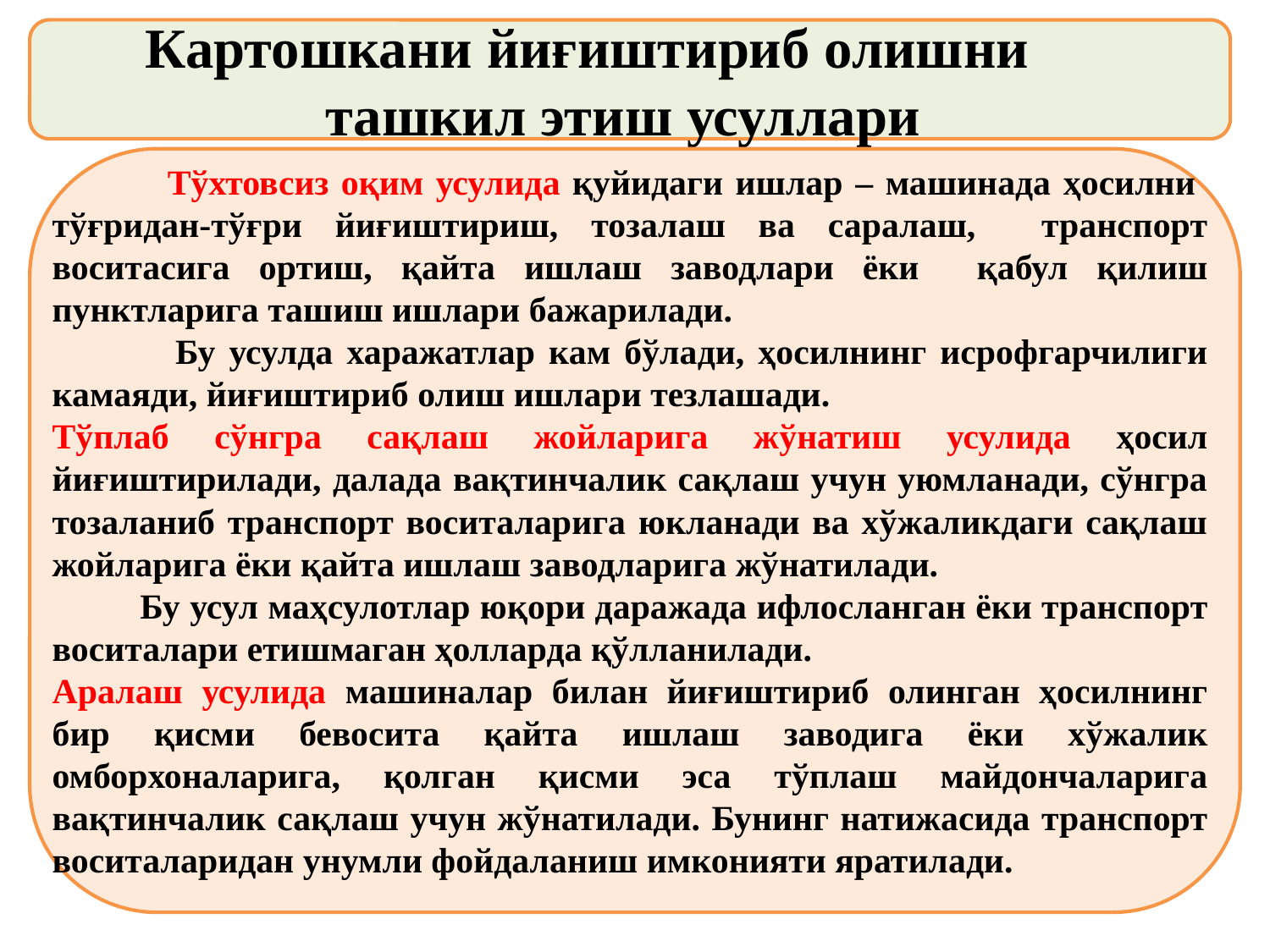

Картошкани йиғиштириб олишни       ташкил этиш усуллари

           Тўхтовсиз оқим усулида қуйидаги ишлар – машинада ҳосилни  тўғридан-тўғри йиғиштириш, тозалаш ва саралаш,  транспорт воситасига ортиш, қайта ишлаш заводлари ёки  қабул қилиш пунктларига ташиш ишлари бажарилади.
         Бу усулда харажатлар кам бўлади, ҳосилнинг исрофгарчилиги камаяди, йиғиштириб олиш ишлари тезлашади.
Тўплаб сўнгра сақлаш жойларига жўнатиш усулида ҳосил йиғиштирилади, далада вақтинчалик сақлаш учун уюмланади, сўнгра тозаланиб транспорт воситаларига юкланади ва хўжаликдаги сақлаш жойларига ёки қайта ишлаш заводларига жўнатилади.
         Бу усул маҳсулотлар юқори даражада ифлосланган ёки транспорт воситалари етишмаган ҳолларда қўлланилади.
Аралаш усулида машиналар билан йиғиштириб олинган ҳосилнинг бир қисми бевосита қайта ишлаш заводига ёки хўжалик омборхоналарига, қолган қисми эса тўплаш майдончаларига вақтинчалик сақлаш учун жўнатилади. Бунинг натижасида транспорт воситаларидан унумли фойдаланиш имконияти яратилади.